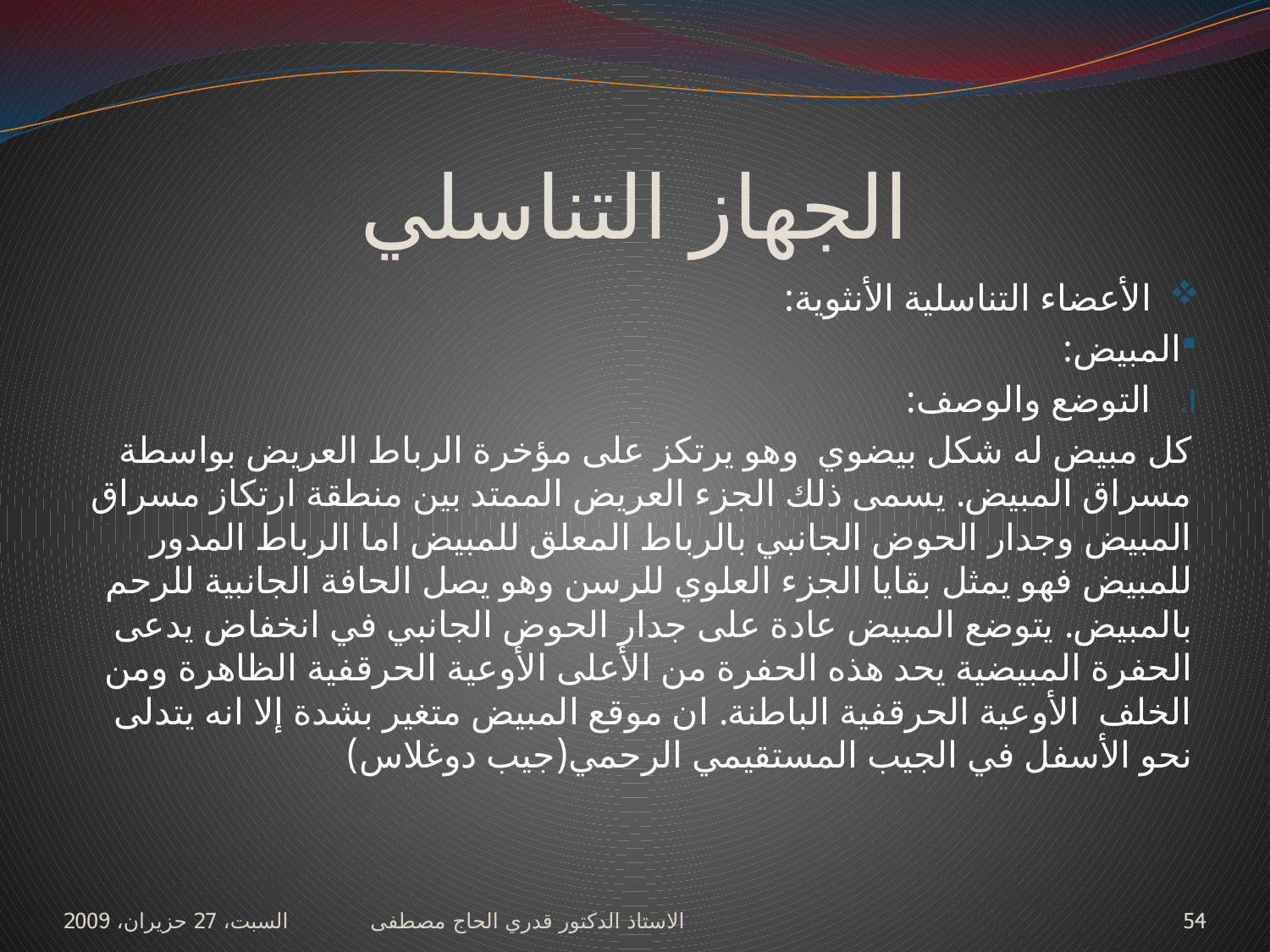

# الجهاز التناسلي
 الأعضاء التناسلية الأنثوية:
المبيض:
التوضع والوصف:
كل مبيض له شكل بيضوي  وهو يرتكز على مؤخرة الرباط العريض بواسطة مسراق المبيض. يسمى ذلك الجزء العريض الممتد بين منطقة ارتكاز مسراق المبيض وجدار الحوض الجانبي بالرباط المعلق للمبيض اما الرباط المدور للمبيض فهو يمثل بقايا الجزء العلوي للرسن وهو يصل الحافة الجانبية للرحم بالمبيض. يتوضع المبيض عادة على جدار الحوض الجانبي في انخفاض يدعى الحفرة المبيضية يحد هذه الحفرة من الأعلى الأوعية الحرقفية الظاهرة ومن الخلف  الأوعية الحرقفية الباطنة. ان موقع المبيض متغير بشدة إلا انه يتدلى نحو الأسفل في الجيب المستقيمي الرحمي(جيب دوغلاس)

السبت، 27 حزيران، 2009
الاستاذ الدكتور قدري الحاج مصطفى
54